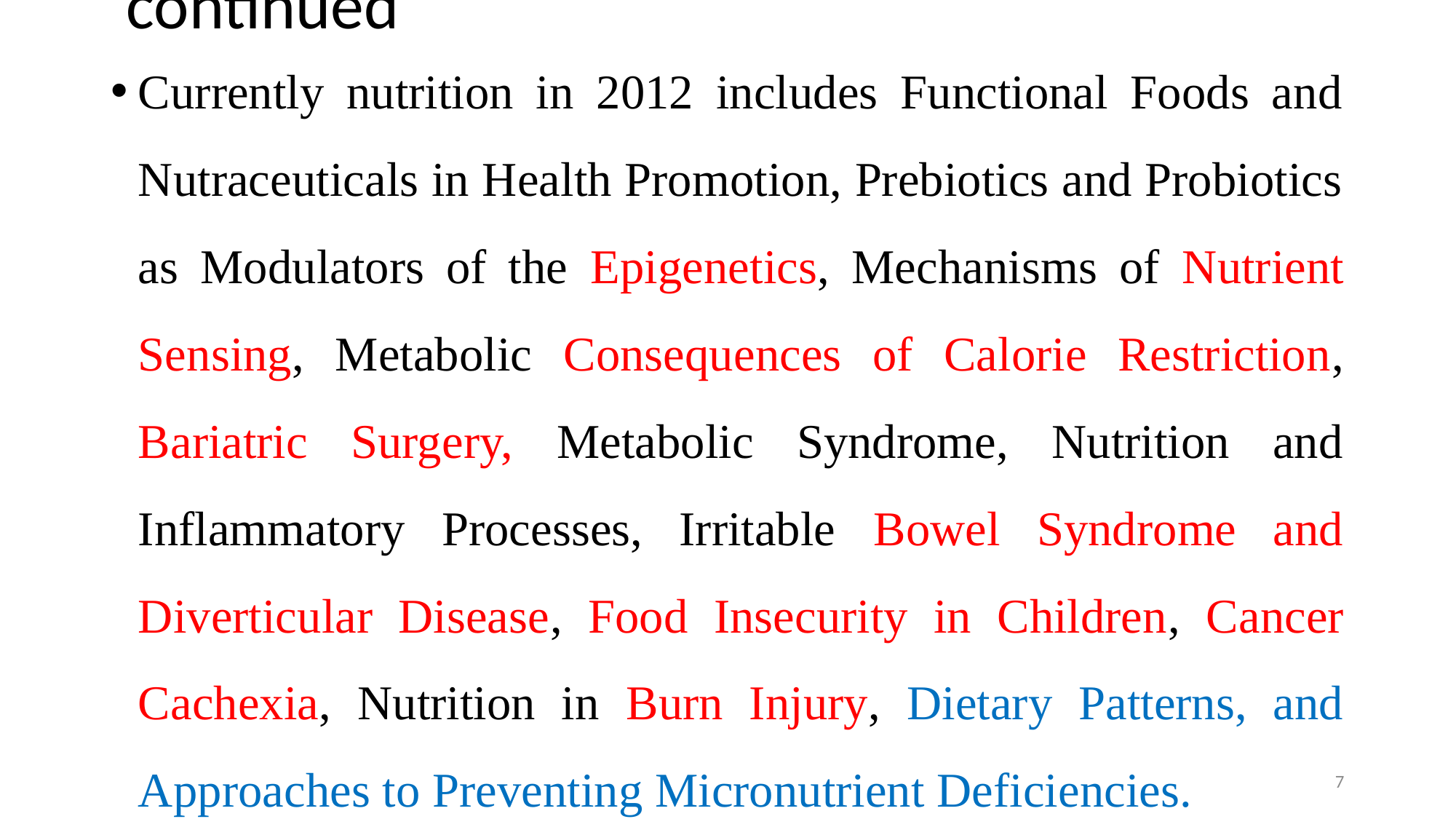

# continued
Currently nutrition in 2012 includes Functional Foods and Nutraceuticals in Health Promotion, Prebiotics and Probiotics as Modulators of the Epigenetics, Mechanisms of Nutrient Sensing, Metabolic Consequences of Calorie Restriction, Bariatric Surgery, Metabolic Syndrome, Nutrition and Inflammatory Processes, Irritable Bowel Syndrome and Diverticular Disease, Food Insecurity in Children, Cancer Cachexia, Nutrition in Burn Injury, Dietary Patterns, and Approaches to Preventing Micronutrient Deficiencies.
7